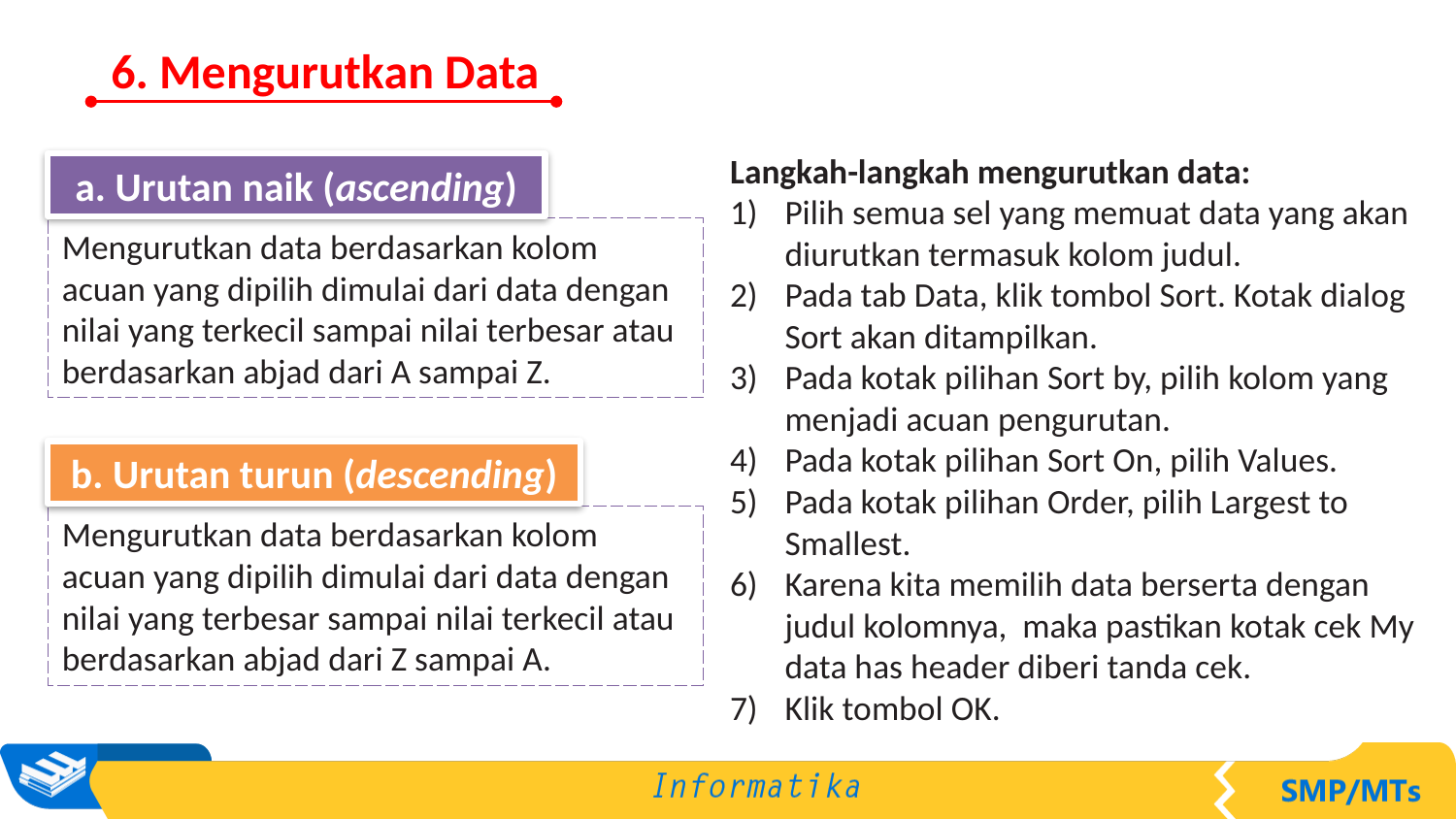

6. Mengurutkan Data
Langkah-langkah mengurutkan data:
Pilih semua sel yang memuat data yang akan diurutkan termasuk kolom judul.
Pada tab Data, klik tombol Sort. Kotak dialog Sort akan ditampilkan.
Pada kotak pilihan Sort by, pilih kolom yang menjadi acuan pengurutan.
Pada kotak pilihan Sort On, pilih Values.
Pada kotak pilihan Order, pilih Largest to Smallest.
Karena kita memilih data berserta dengan judul kolomnya,  maka pastikan kotak cek My data has header diberi tanda cek.
Klik tombol OK.
a. Urutan naik (ascending)
Mengurutkan data berdasarkan kolom acuan yang dipilih dimulai dari data dengan nilai yang terkecil sampai nilai terbesar atau berdasarkan abjad dari A sampai Z.
b. Urutan turun (descending)
Mengurutkan data berdasarkan kolom acuan yang dipilih dimulai dari data dengan nilai yang terbesar sampai nilai terkecil atau berdasarkan abjad dari Z sampai A.